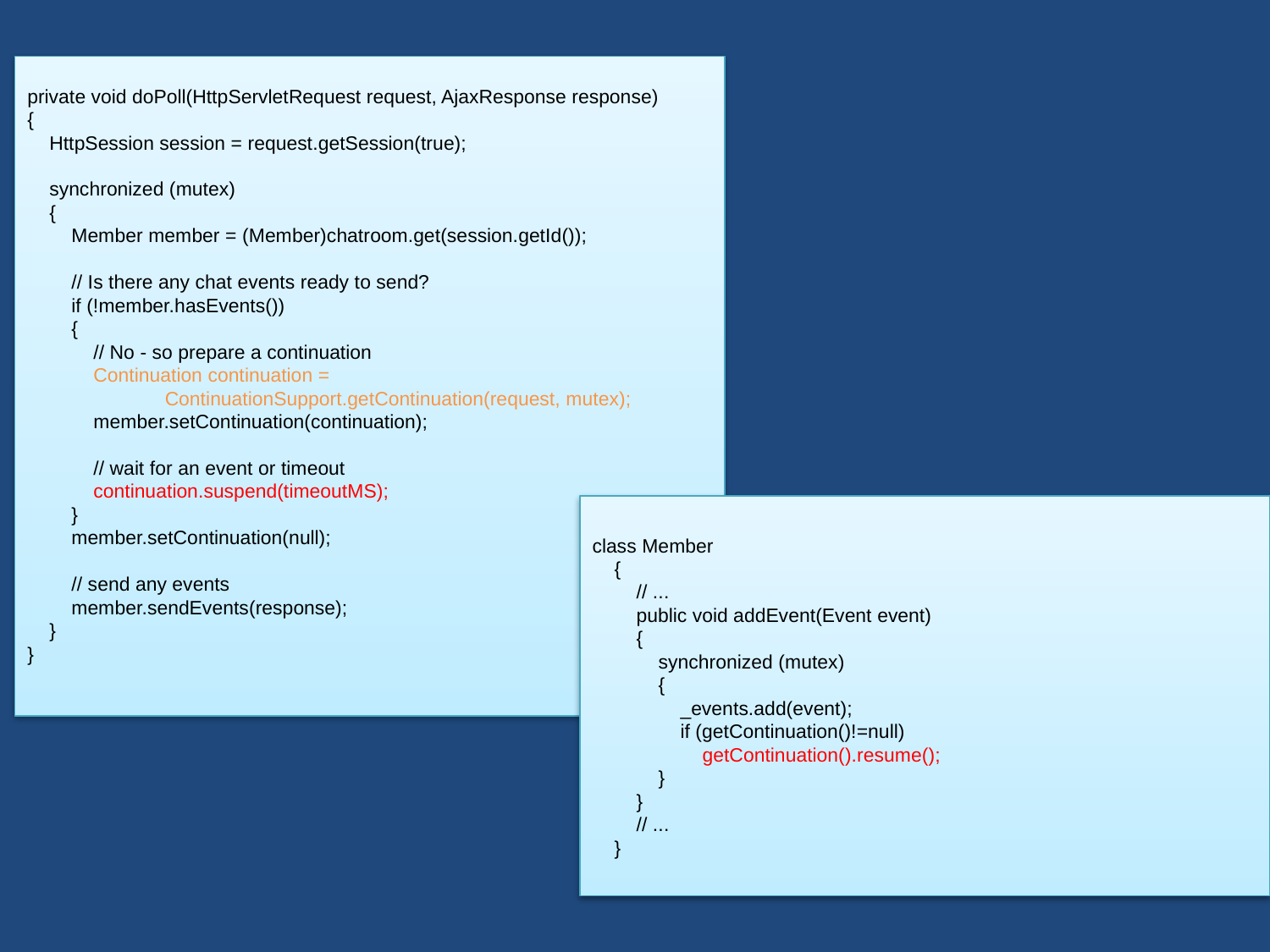

private void doPoll(HttpServletRequest request, AjaxResponse response)
{
    HttpSession session = request.getSession(true);

    synchronized (mutex)
    {
        Member member = (Member)chatroom.get(session.getId());

        // Is there any chat events ready to send?
        if (!member.hasEvents())
        {
            // No - so prepare a continuation
            Continuation continuation =
                         ContinuationSupport.getContinuation(request, mutex);
            member.setContinuation(continuation);

            // wait for an event or timeout
            continuation.suspend(timeoutMS);
        }
        member.setContinuation(null);

        // send any events
        member.sendEvents(response);
    }
}

class Member
    {
        // ...
        public void addEvent(Event event)
        {
            synchronized (mutex)
            {
                _events.add(event);
                if (getContinuation()!=null)
                    getContinuation().resume();
            }
        }
        // ...
    }